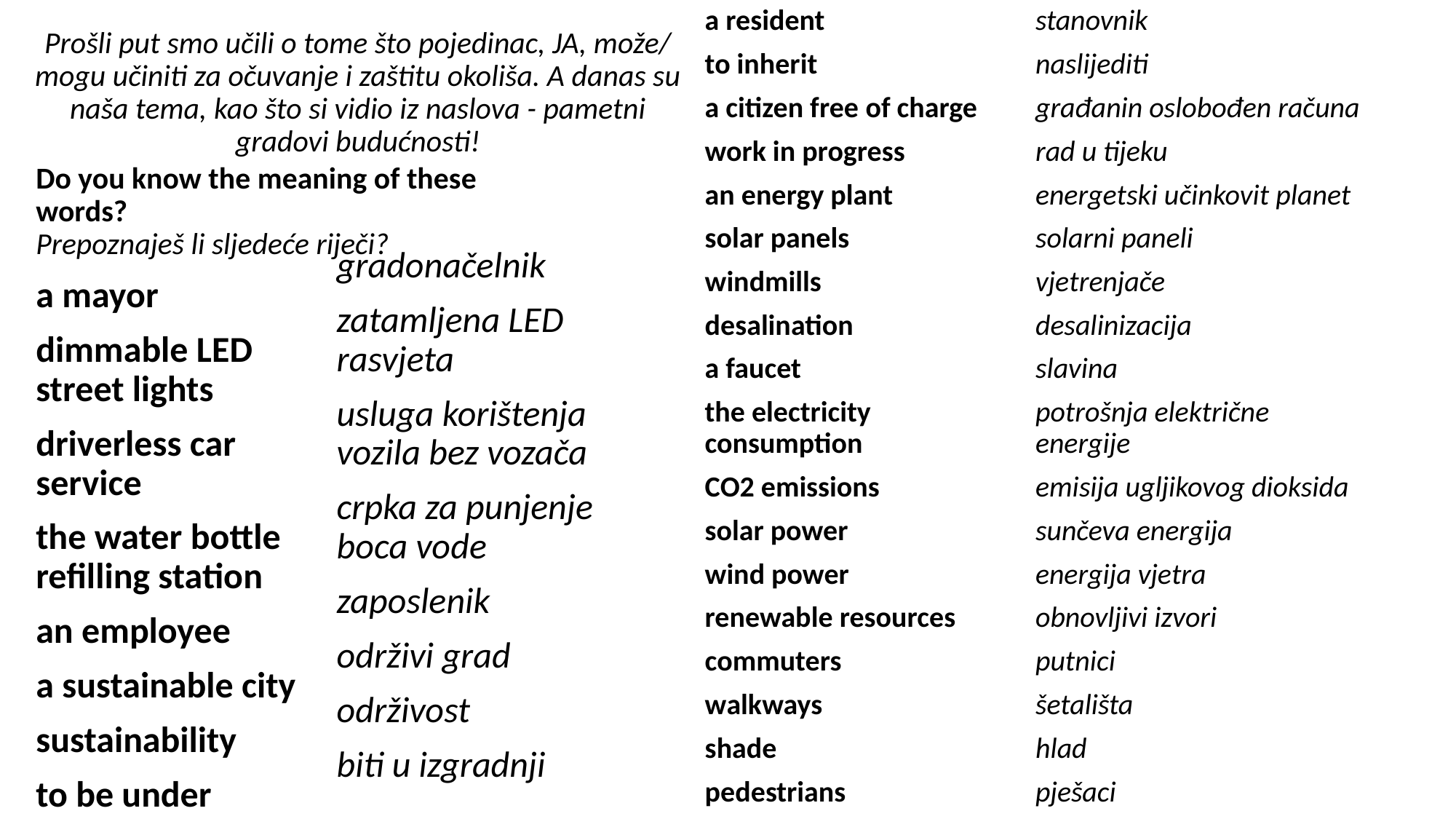

a resident
to inherit
a citizen free of charge
work in progress
an energy plant
solar panels
windmills
desalination
a faucet
the electricity consumption
CO2 emissions
solar power
wind power
renewable resources
commuters
walkways
shade
pedestrians
stanovnik
naslijediti
građanin oslobođen računa
rad u tijeku
energetski učinkovit planet
solarni paneli
vjetrenjače
desalinizacija
slavina
potrošnja električne
energije
emisija ugljikovog dioksida
sunčeva energija
energija vjetra
obnovljivi izvori
putnici
šetališta
hlad
pješaci
Prošli put smo učili o tome što pojedinac, JA, može/ mogu učiniti za očuvanje i zaštitu okoliša. A danas su naša tema, kao što si vidio iz naslova - pametni gradovi budućnosti!
Do you know the meaning of these words?
Prepoznaješ li sljedeće riječi?
a mayor
dimmable LED
street lights
driverless car
service
the water bottle
refilling station
an employee
a sustainable city
sustainability
to be under
construction
gradonačelnik
zatamljena LED
rasvjeta
usluga korištenja
vozila bez vozača
crpka za punjenje
boca vode
zaposlenik
održivi grad
održivost
biti u izgradnji